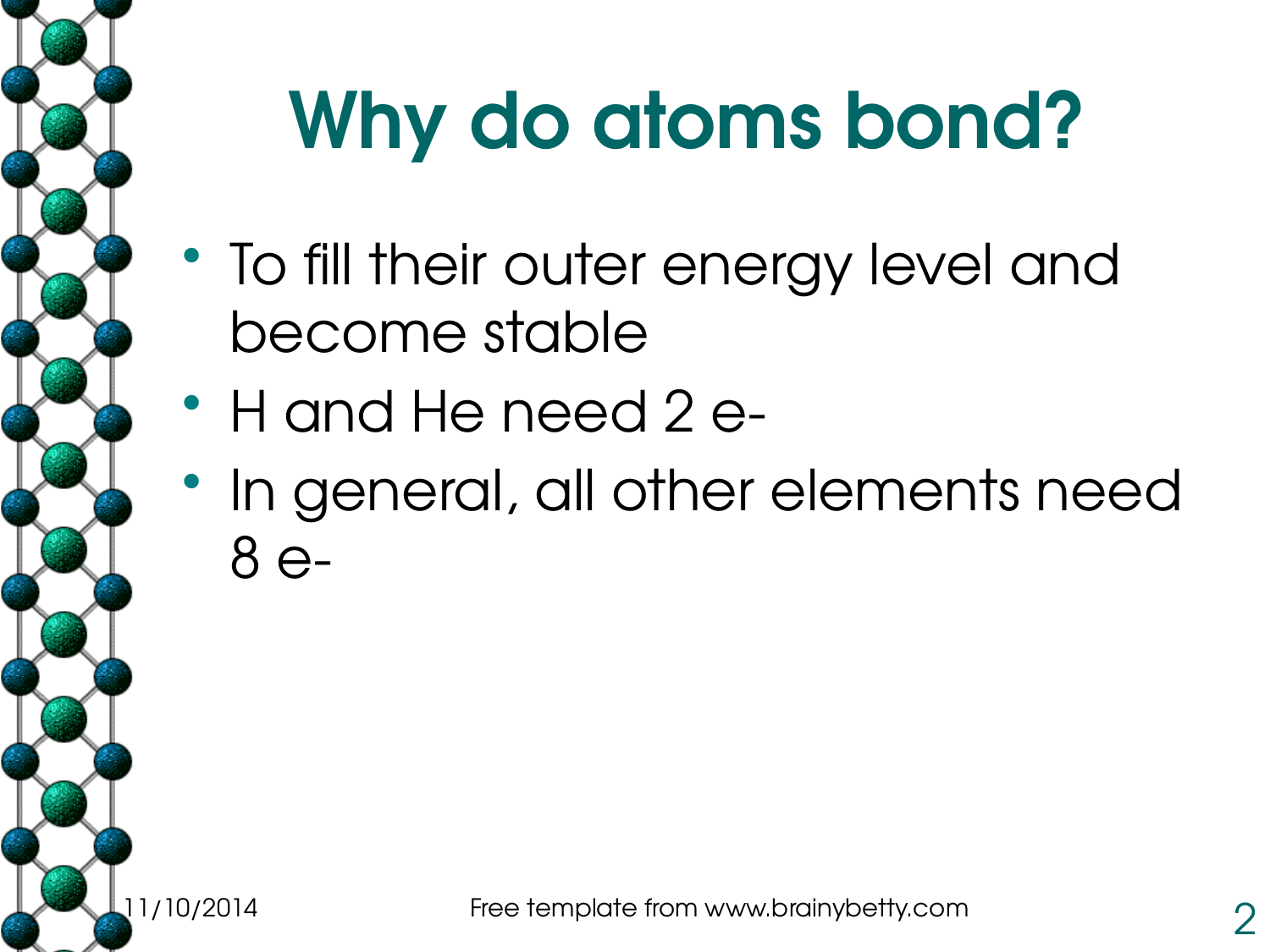

# Why do atoms bond?
To fill their outer energy level and become stable
H and He need 2 e-
In general, all other elements need 8 e-
11/10/2014
Free template from www.brainybetty.com
2